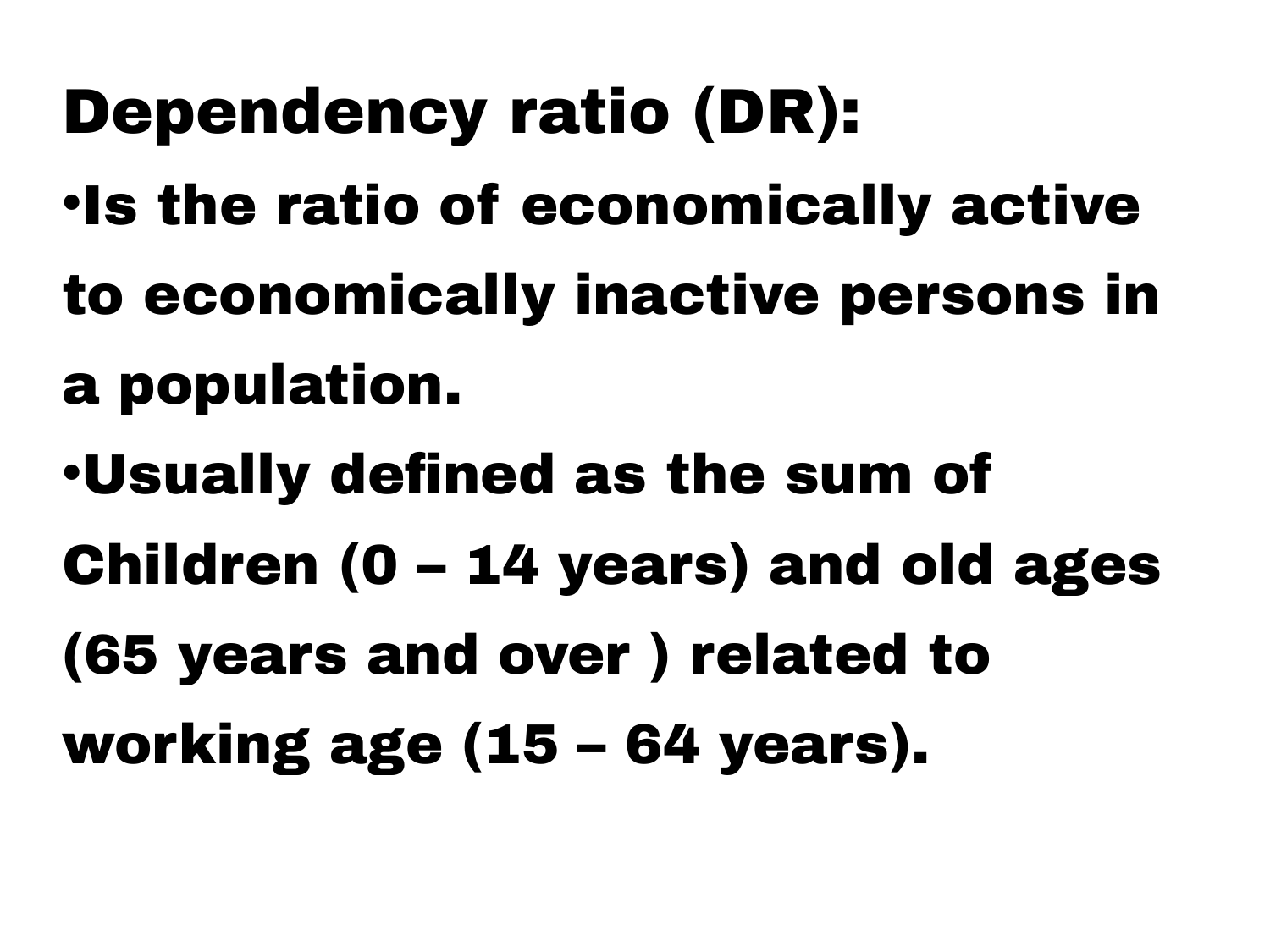

Dependency ratio (DR):
Is the ratio of economically active to economically inactive persons in a population.
Usually defined as the sum of Children (0 – 14 years) and old ages (65 years and over ) related to working age (15 – 64 years).